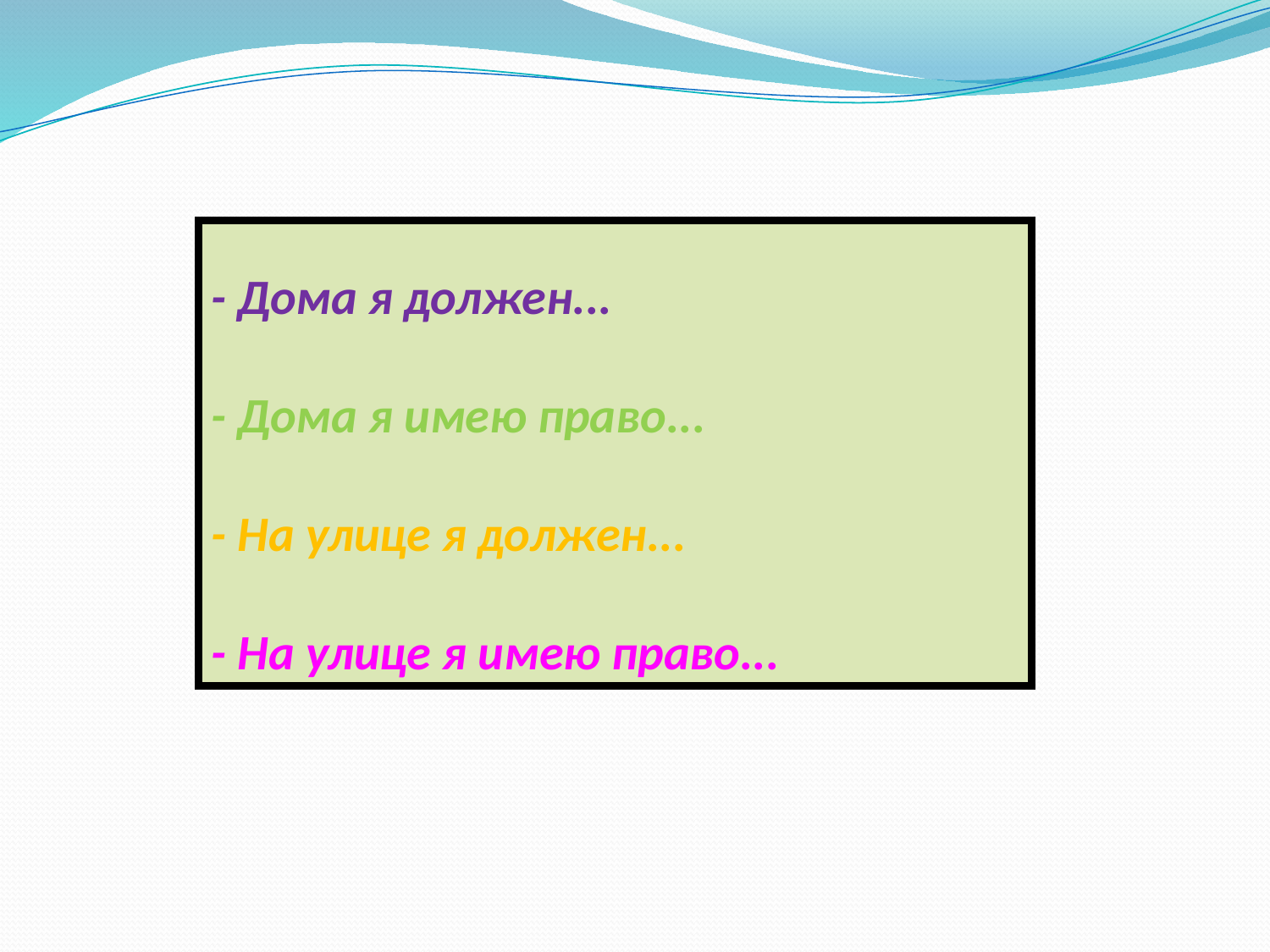

- Дома я должен...

- Дома я имею право...

- На улице я должен...

- На улице я имею право...